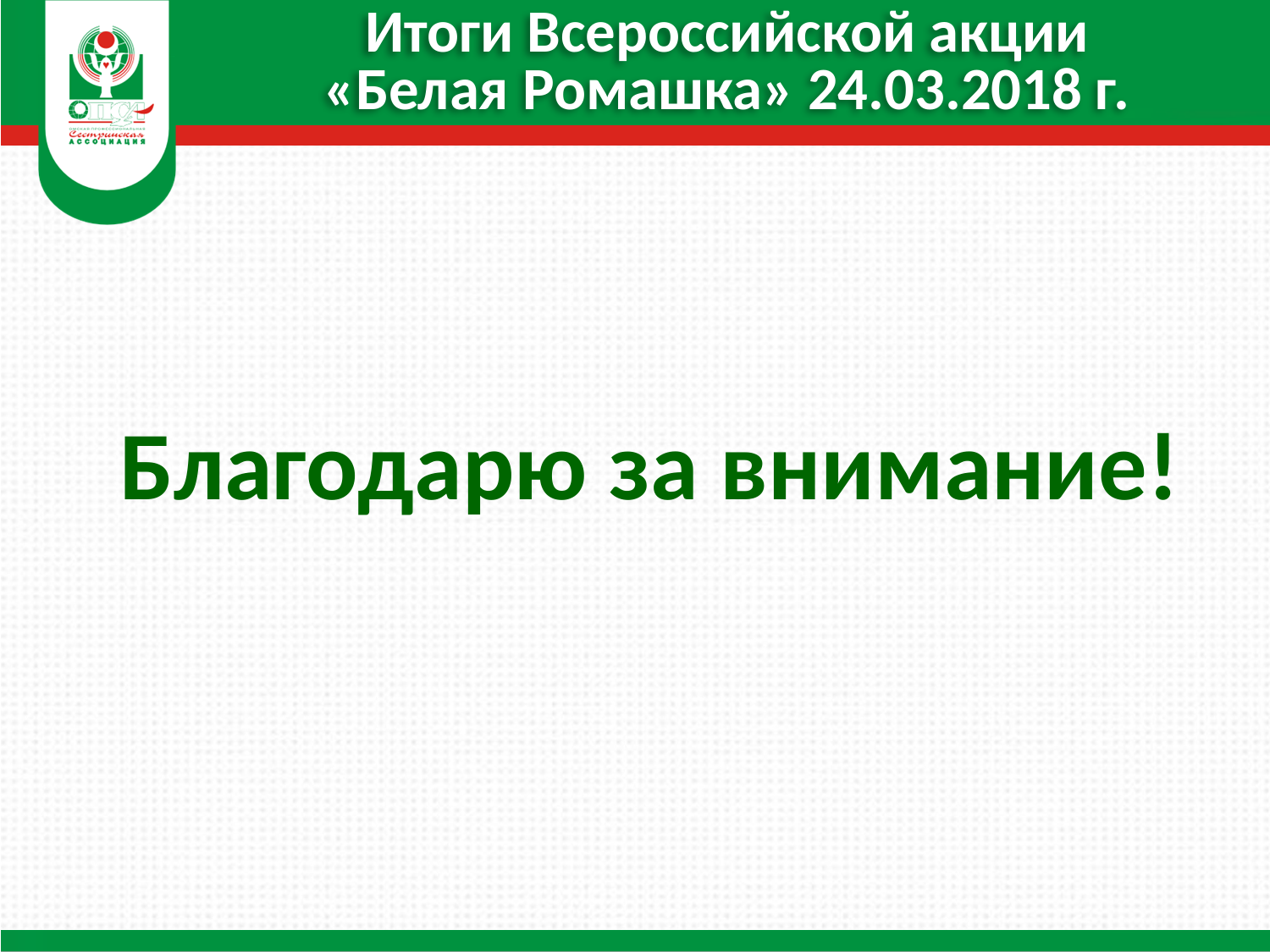

Итоги Всероссийской акции
«Белая Ромашка» 24.03.2018 г.
Благодарю за внимание!